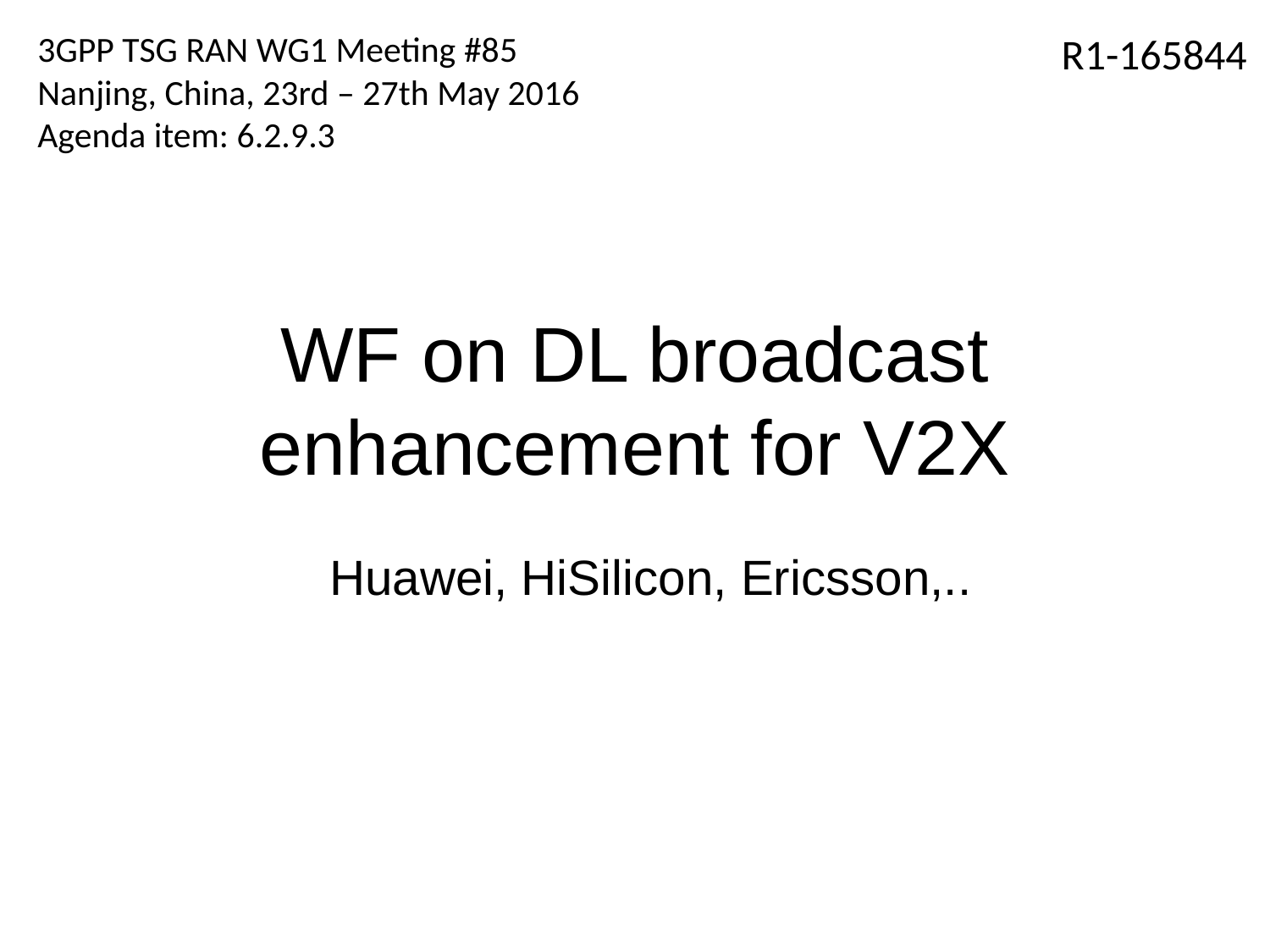

3GPP TSG RAN WG1 Meeting #85
Nanjing, China, 23rd – 27th May 2016
Agenda item: 6.2.9.3
R1-165844
# WF on DL broadcast enhancement for V2X
Huawei, HiSilicon, Ericsson,..